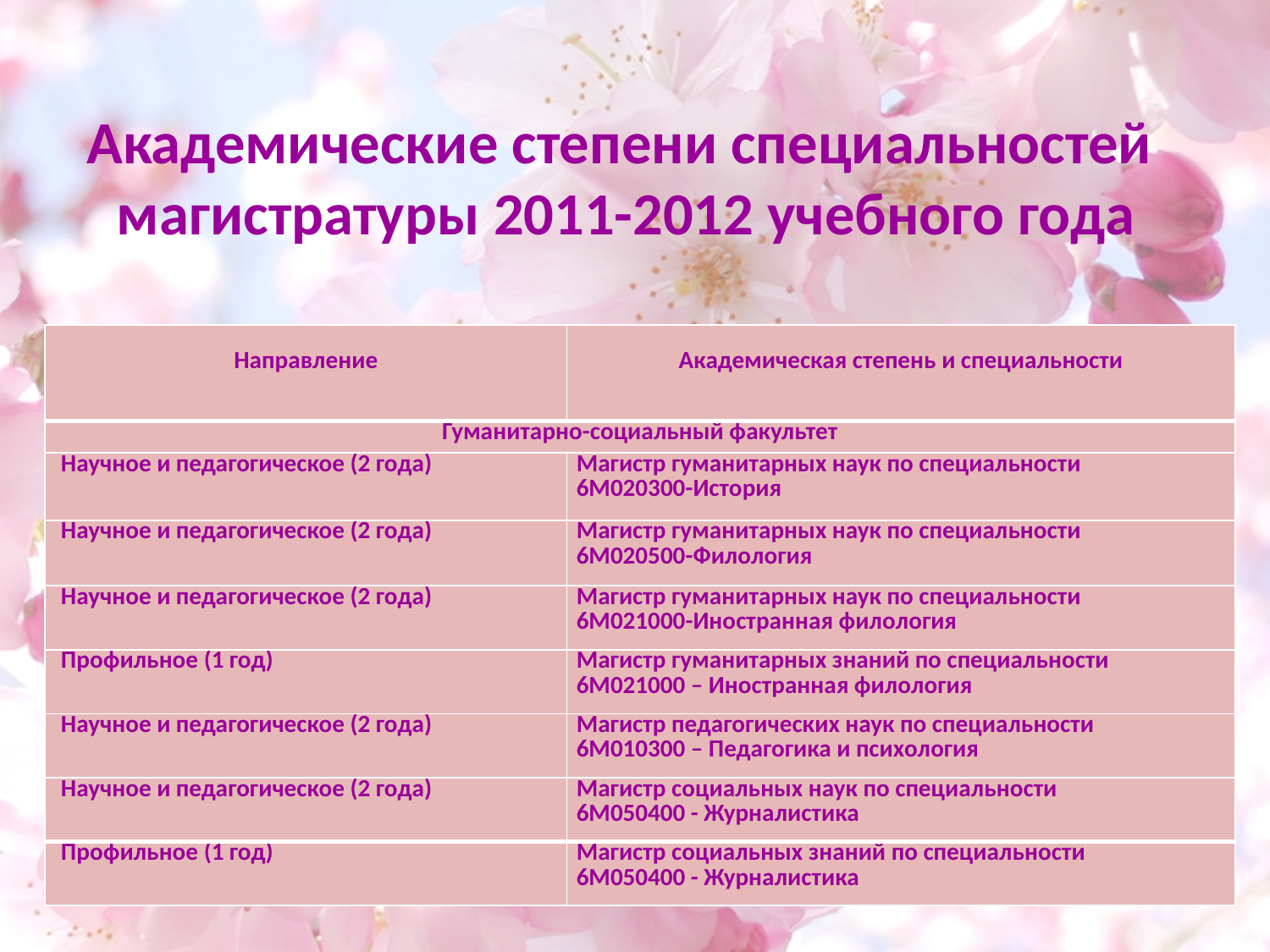

# Академические степени специальностей  магистратуры 2011-2012 учебного года
| Направление | Академическая степень и специальности |
| --- | --- |
| Гуманитарно-социальный факультет |  |
| Научное и педагогическое (2 года) | Магистр гуманитарных наук по специальности 6М020300-История |
| Научное и педагогическое (2 года) | Магистр гуманитарных наук по специальности 6M020500-Филология |
| Научное и педагогическое (2 года) | Магистр гуманитарных наук по специальности 6M021000-Иностранная филология |
| Профильное (1 год) | Магистр гуманитарных знаний по специальности 6М021000 – Иностранная филология |
| Научное и педагогическое (2 года) | Магистр педагогических наук по специальности 6М010300 – Педагогика и психология |
| Научное и педагогическое (2 года) | Магистр социальных наук по специальности 6М050400 - Журналистика |
| Профильное (1 год) | Магистр социальных знаний по специальности 6М050400 - Журналистика |